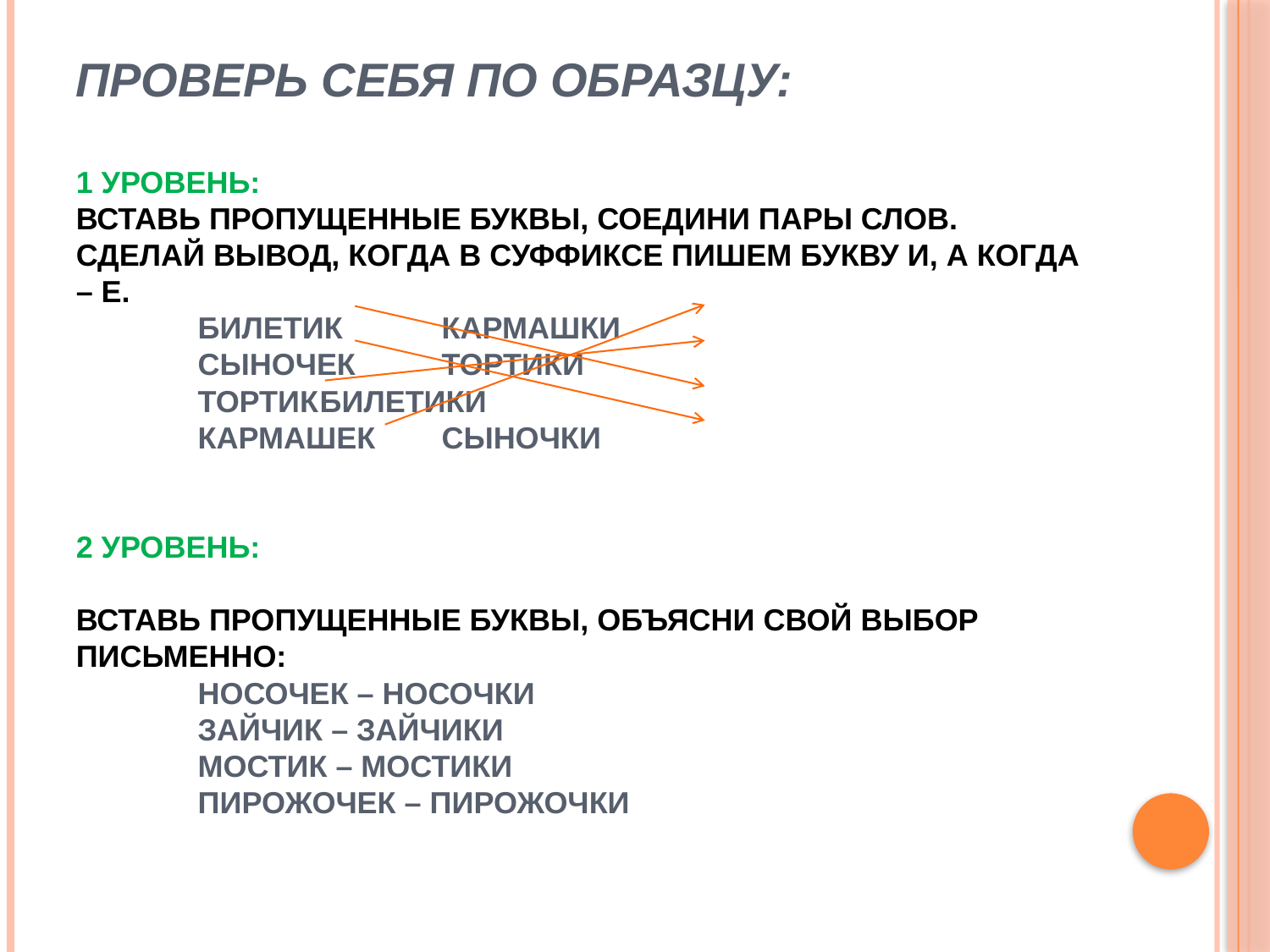

# Проверь себя по образцу: 1 уровень: Вставь пропущенные буквы, соедини пары слов. Сделай вывод, когда в суффиксе пишем букву И, а когда – Е. билетик			кармашки сыночек			тортики тортик				билетики кармашек			сыночки 2 уровень: Вставь пропущенные буквы, объясни свой выбор письменно: носочек – носочки зайчик – зайчики мостик – мостики пирожочек – пирожочки